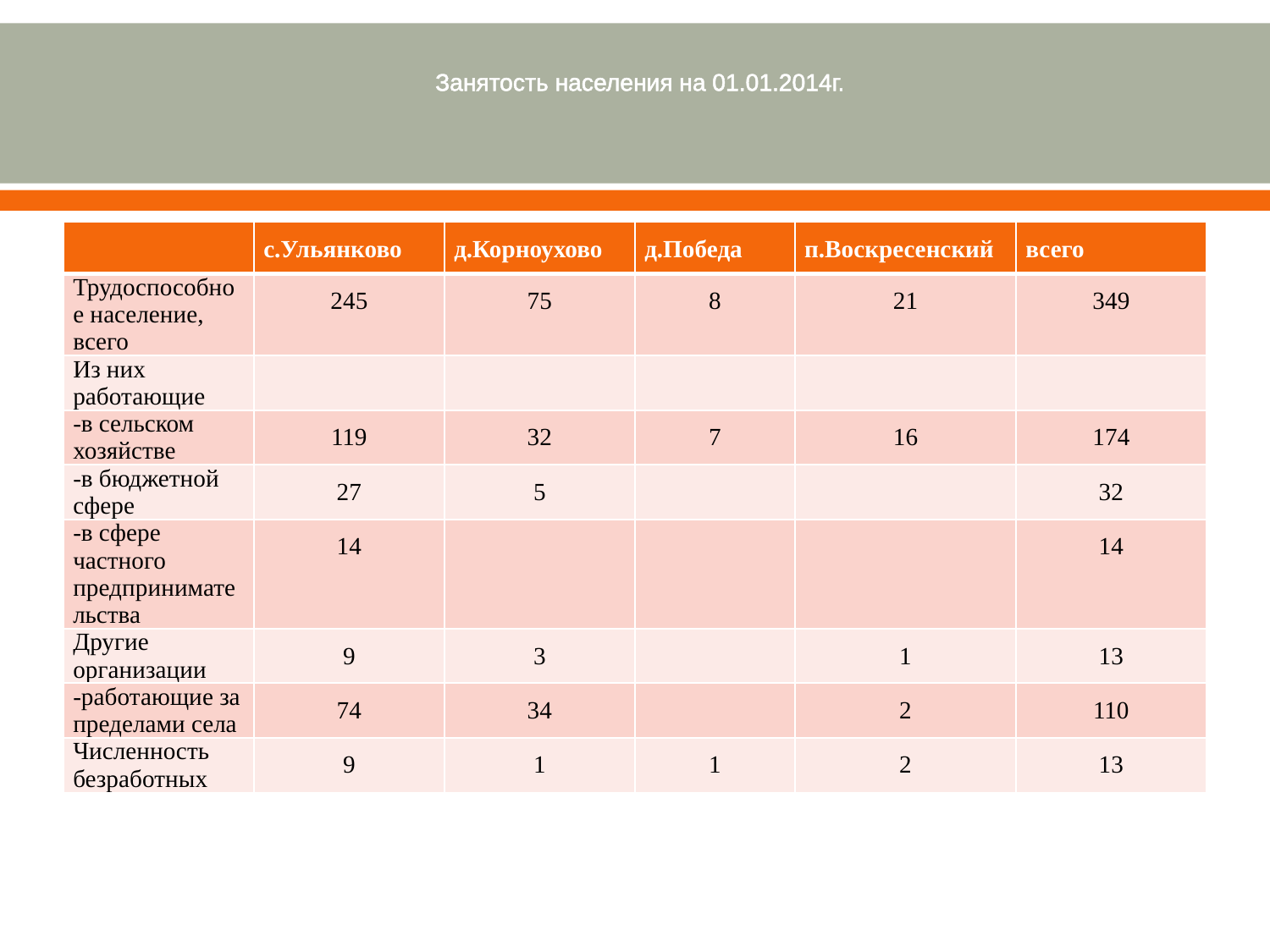

# Занятость населения на 01.01.2014г.
|  | с.Ульянково | д.Корноухово | д.Победа | п.Воскресенский | всего |
| --- | --- | --- | --- | --- | --- |
| Трудоспособное население, всего | 245 | 75 | 8 | 21 | 349 |
| Из них работающие |  |  |  |  |  |
| -в сельском хозяйстве | 119 | 32 | 7 | 16 | 174 |
| -в бюджетной сфере | 27 | 5 |  |  | 32 |
| -в сфере частного предпринимательства | 14 |  |  |  | 14 |
| Другие организации | 9 | 3 |  | 1 | 13 |
| -работающие за пределами села | 74 | 34 |  | 2 | 110 |
| Численность безработных | 9 | 1 | 1 | 2 | 13 |